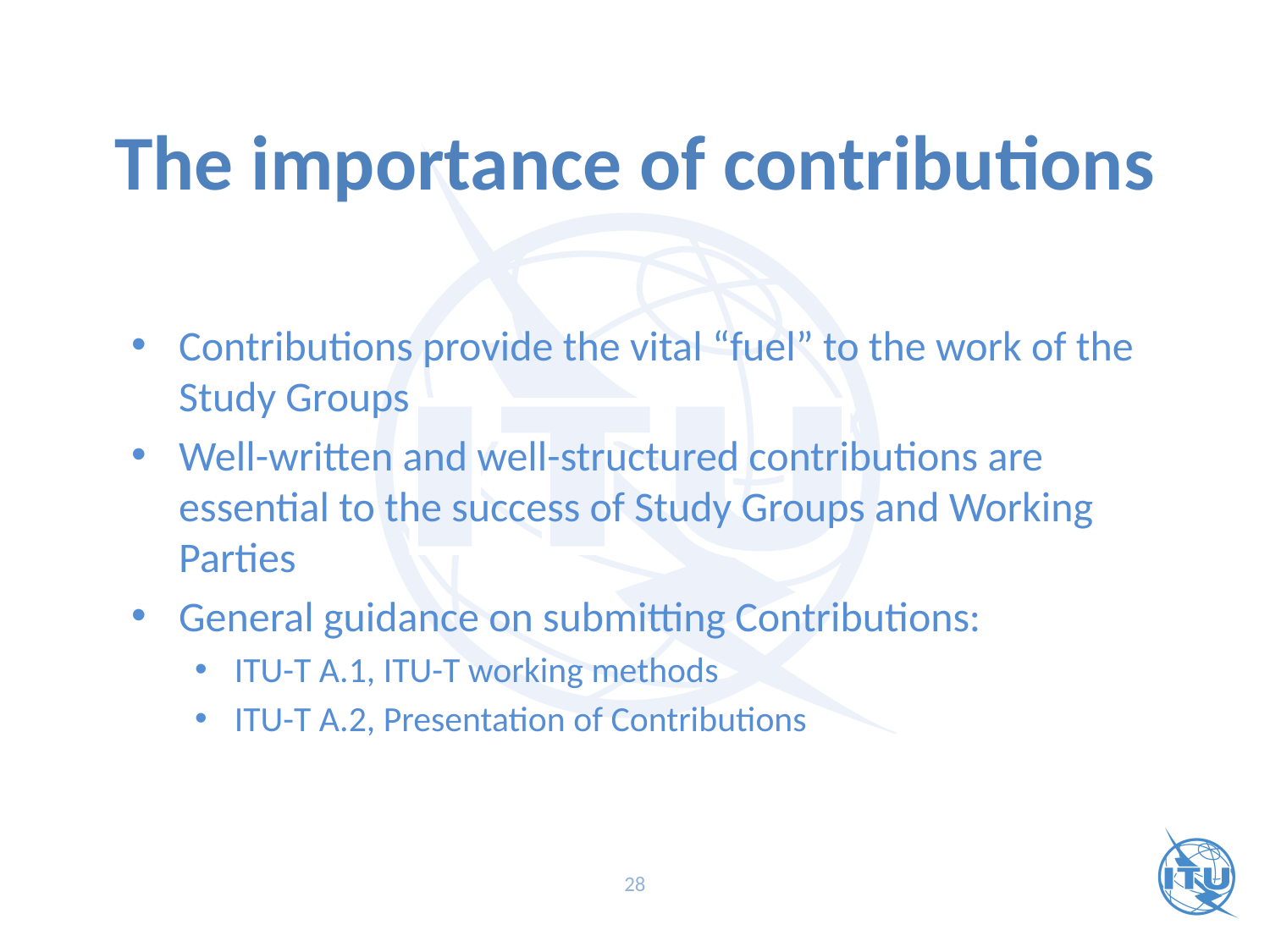

# The importance of contributions
Contributions provide the vital “fuel” to the work of the Study Groups
Well-written and well-structured contributions are essential to the success of Study Groups and Working Parties
General guidance on submitting Contributions:
ITU-T A.1, ITU-T working methods
ITU-T A.2, Presentation of Contributions
28